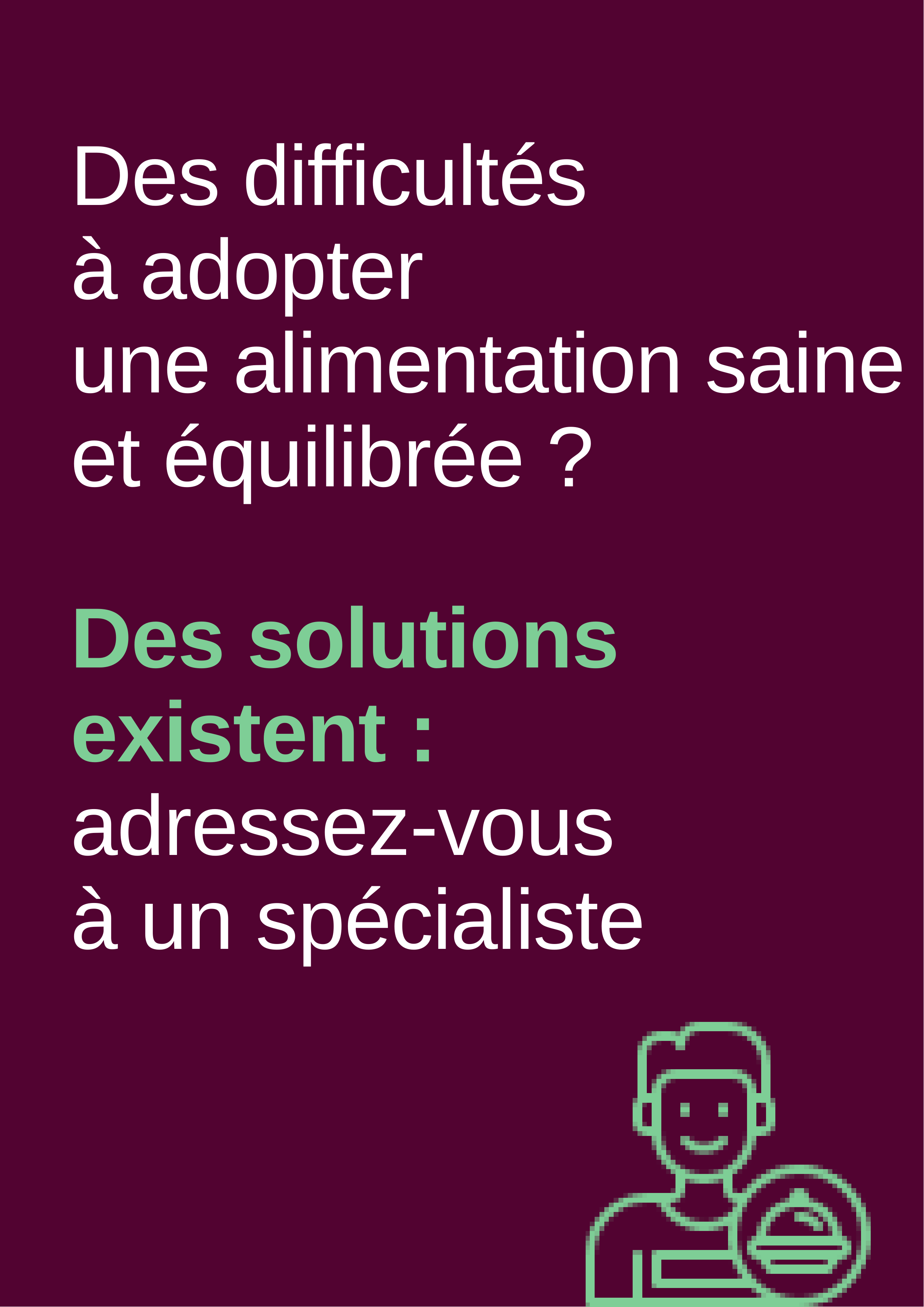

Des difficultés
à adopter
une alimentation saine et équilibrée ?
Des solutions
existent :
adressez-vous
à un spécialiste